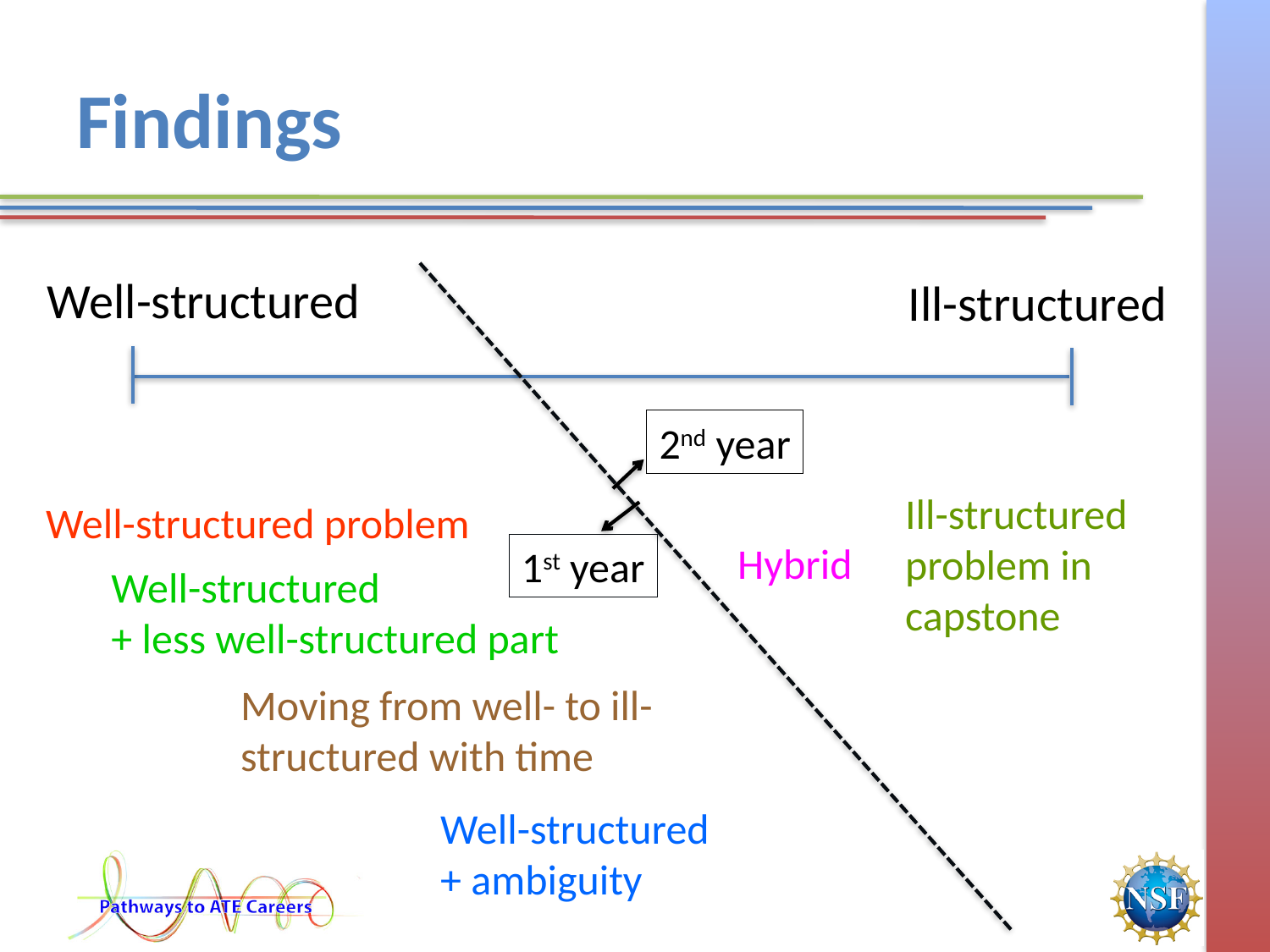

# Findings
Well-structured
Ill-structured
2nd year
Ill-structured problem in capstone
Well-structured problem
Hybrid
1st year
Well-structured
+ less well-structured part
Moving from well- to ill-structured with time
Well-structured
+ ambiguity